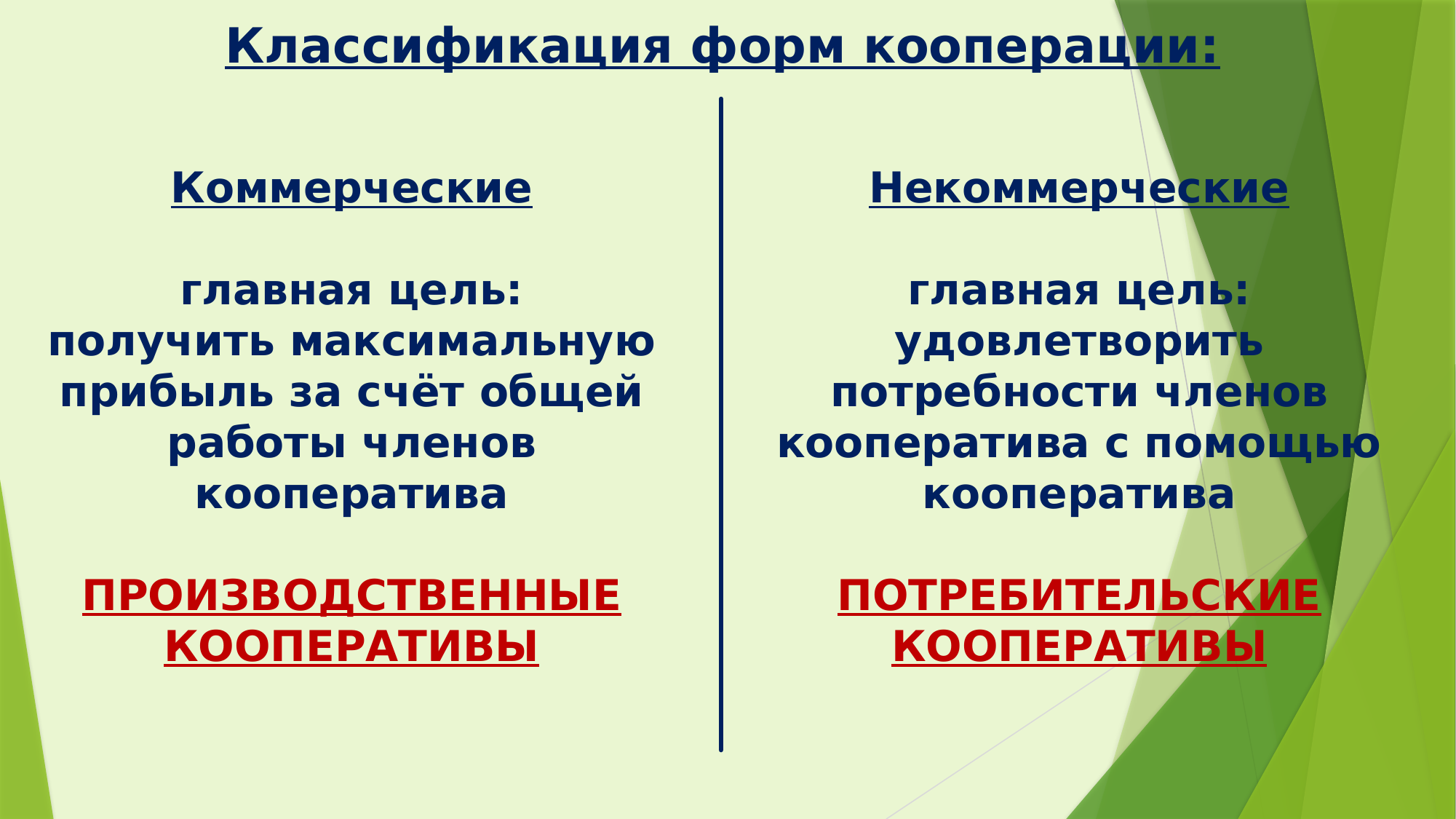

# Классификация форм кооперации:
Коммерческие

 главная цель:
получить максимальную прибыль за счёт общей работы членов кооператива

ПРОИЗВОДСТВЕННЫЕ КООПЕРАТИВЫ

Некоммерческие

главная цель: удовлетворить потребности членов кооператива с помощью кооператива

ПОТРЕБИТЕЛЬСКИЕ КООПЕРАТИВЫ